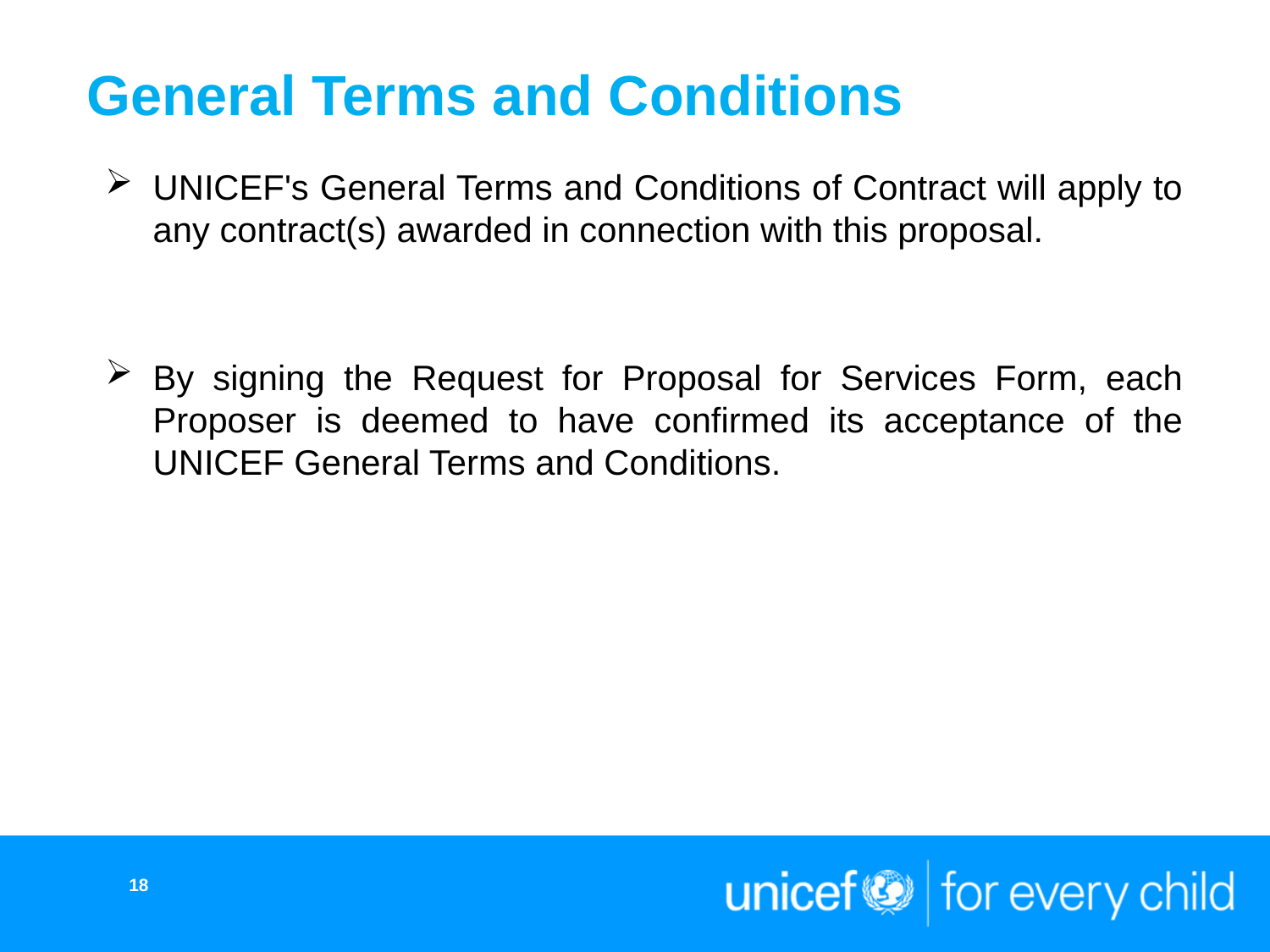

General Terms and Conditions
UNICEF's General Terms and Conditions of Contract will apply to any contract(s) awarded in connection with this proposal.

By signing the Request for Proposal for Services Form, each Proposer is deemed to have confirmed its acceptance of the UNICEF General Terms and Conditions.

18